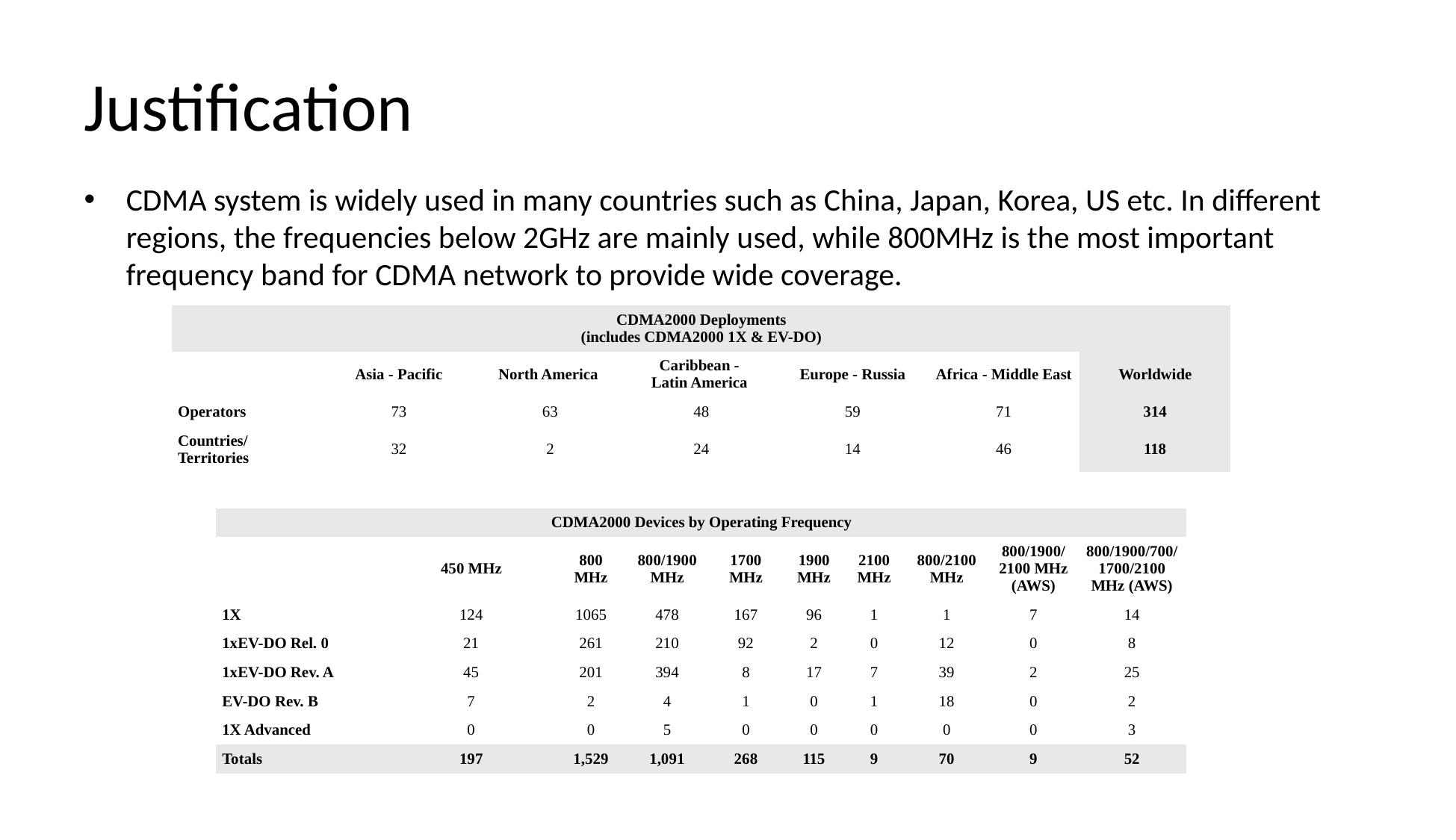

# Justification
CDMA system is widely used in many countries such as China, Japan, Korea, US etc. In different regions, the frequencies below 2GHz are mainly used, while 800MHz is the most important frequency band for CDMA network to provide wide coverage.
| CDMA2000 Deployments (includes CDMA2000 1X & EV-DO) |  |  |  |  |  |  |
| --- | --- | --- | --- | --- | --- | --- |
|  | Asia - Pacific | North America | Caribbean - Latin America | Europe - Russia | Africa - Middle East | Worldwide |
| Operators | 73 | 63 | 48 | 59 | 71 | 314 |
| Countries/Territories | 32 | 2 | 24 | 14 | 46 | 118 |
| CDMA2000 Devices by Operating Frequency |  |  |  |  |  |  |  |  |  |
| --- | --- | --- | --- | --- | --- | --- | --- | --- | --- |
|  | 450 MHz | 800 MHz | 800/1900 MHz | 1700 MHz | 1900 MHz | 2100 MHz | 800/2100 MHz | 800/1900/ 2100 MHz (AWS) | 800/1900/700/ 1700/2100 MHz (AWS) |
| 1X | 124 | 1065 | 478 | 167 | 96 | 1 | 1 | 7 | 14 |
| 1xEV-DO Rel. 0 | 21 | 261 | 210 | 92 | 2 | 0 | 12 | 0 | 8 |
| 1xEV-DO Rev. A | 45 | 201 | 394 | 8 | 17 | 7 | 39 | 2 | 25 |
| EV-DO Rev. B | 7 | 2 | 4 | 1 | 0 | 1 | 18 | 0 | 2 |
| 1X Advanced | 0 | 0 | 5 | 0 | 0 | 0 | 0 | 0 | 3 |
| Totals | 197 | 1,529 | 1,091 | 268 | 115 | 9 | 70 | 9 | 52 |